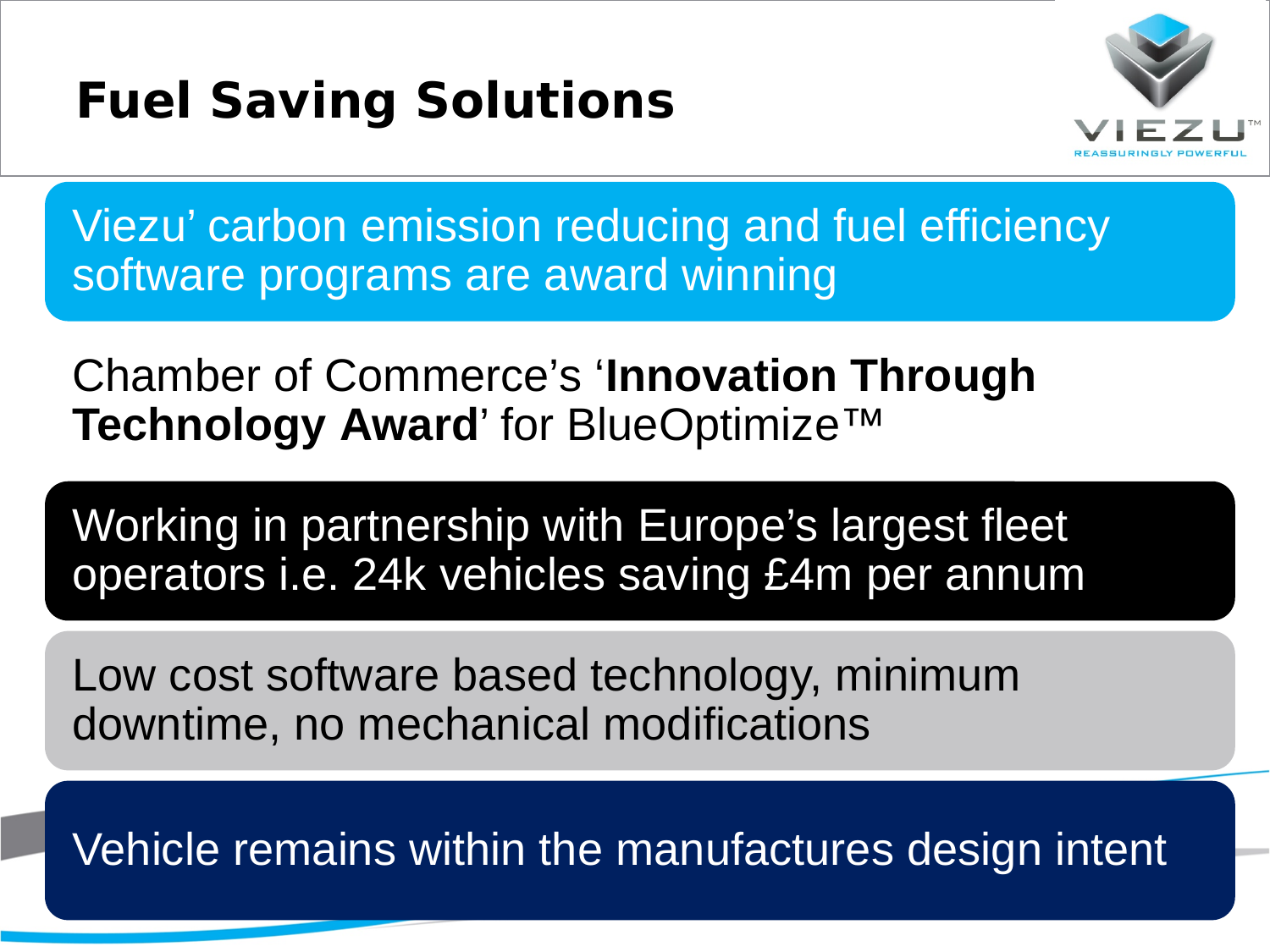

# Fuel Saving Solutions
Viezu’ carbon emission reducing and fuel efficiency software programs are award winning
Chamber of Commerce’s ‘Innovation Through Technology Award’ for BlueOptimize™
Working in partnership with Europe’s largest fleet operators i.e. 24k vehicles saving £4m per annum
Low cost software based technology, minimum downtime, no mechanical modifications
Vehicle remains within the manufactures design intent